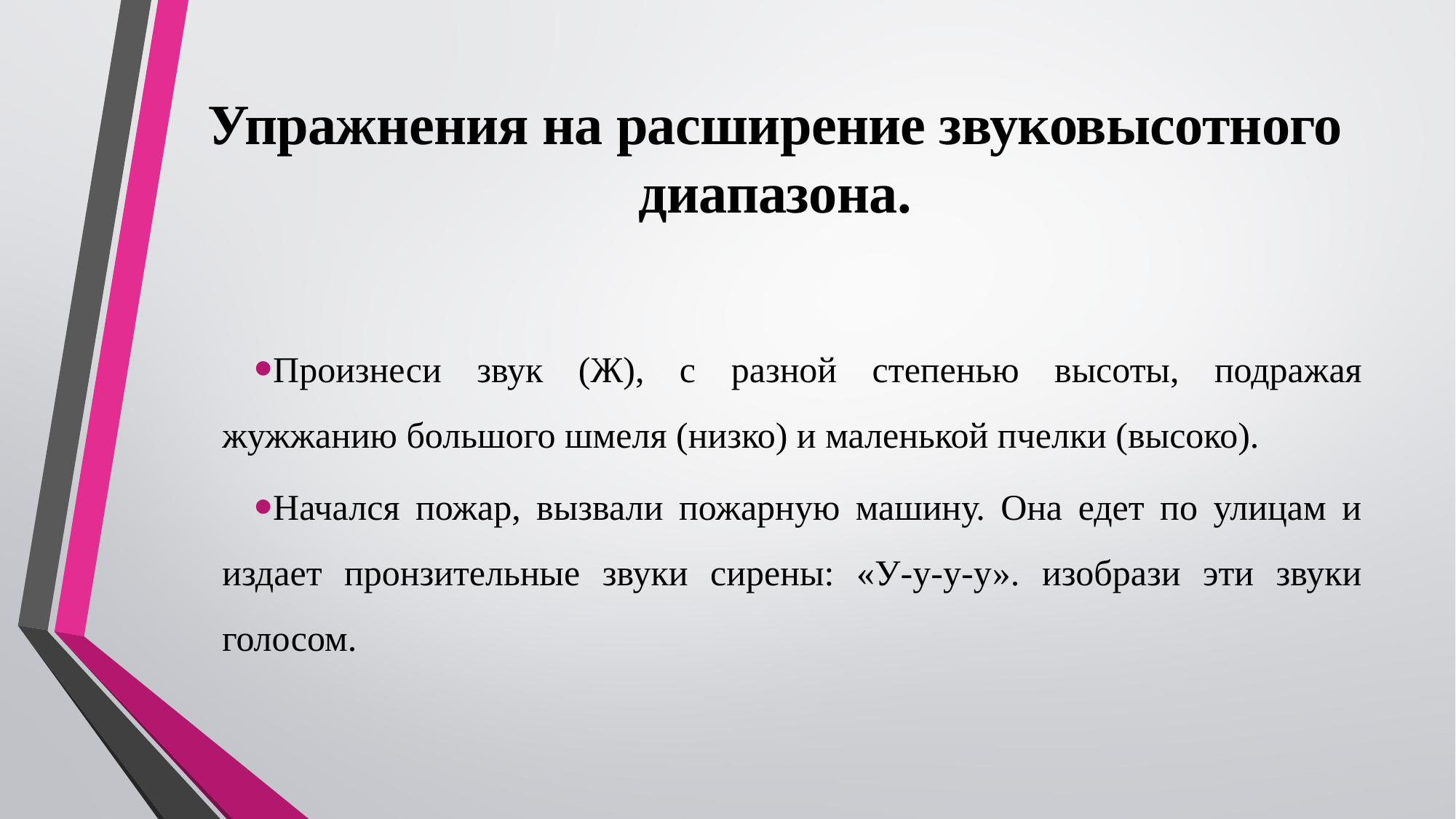

# Упражнения на расширение звуковысотного диапазона.
Произнеси звук (Ж), с разной степенью высоты, подражая жужжанию большого шмеля (низко) и маленькой пчелки (высоко).
Начался пожар, вызвали пожарную машину. Она едет по улицам и издает пронзительные звуки сирены: «У-у-у-у». изобрази эти звуки голосом.